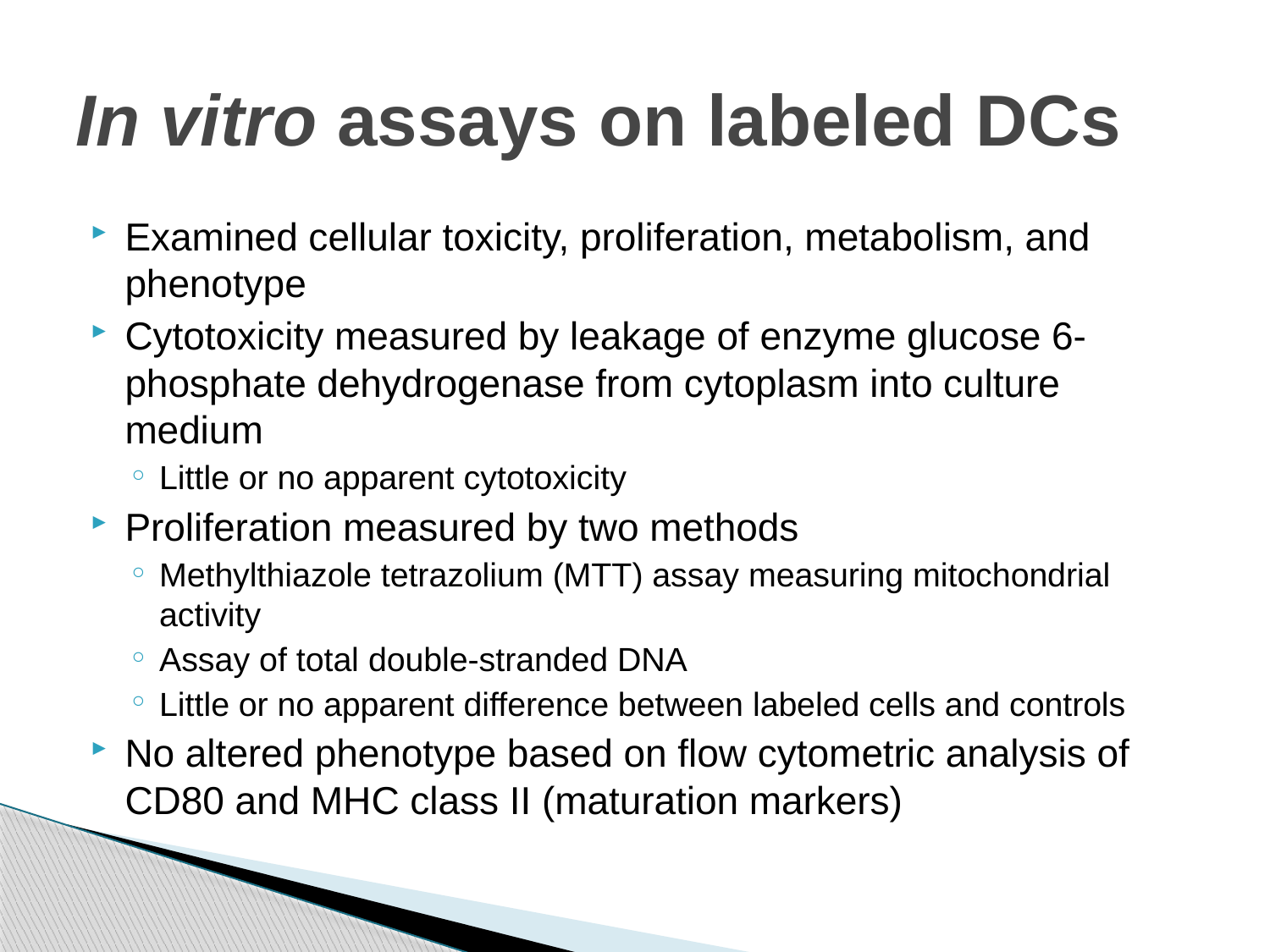

# In vitro assays on labeled DCs
Examined cellular toxicity, proliferation, metabolism, and phenotype
Cytotoxicity measured by leakage of enzyme glucose 6-phosphate dehydrogenase from cytoplasm into culture medium
Little or no apparent cytotoxicity
Proliferation measured by two methods
Methylthiazole tetrazolium (MTT) assay measuring mitochondrial activity
Assay of total double-stranded DNA
Little or no apparent difference between labeled cells and controls
No altered phenotype based on flow cytometric analysis of CD80 and MHC class II (maturation markers)